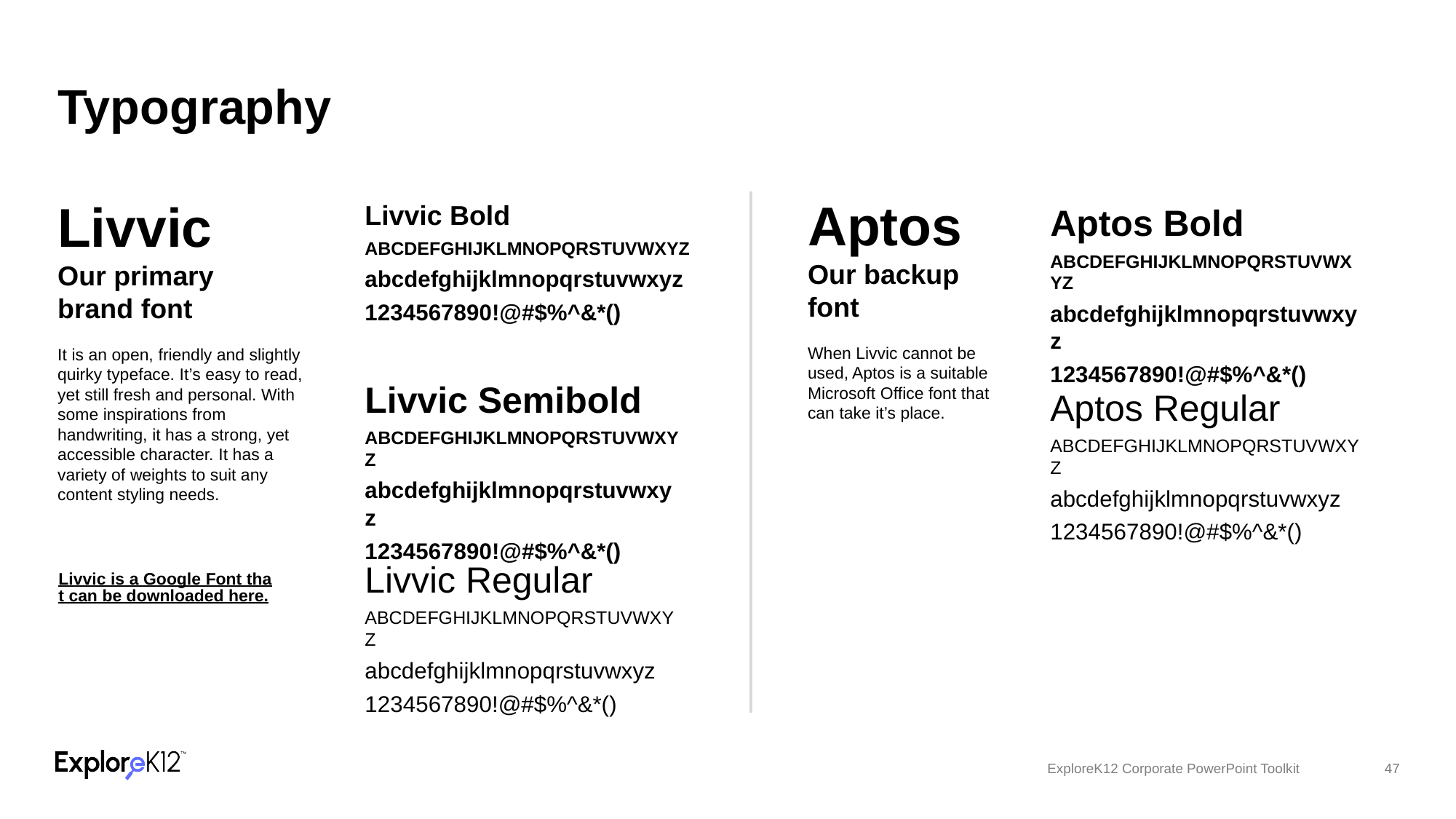

# Typography
Livvic Bold
ABCDEFGHIJKLMNOPQRSTUVWXYZ
abcdefghijklmnopqrstuvwxyz
1234567890!@#$%^&*()

Aptos
Our backup font

When Livvic cannot be used, Aptos is a suitable Microsoft Office font that can take it’s place.
Aptos Bold
ABCDEFGHIJKLMNOPQRSTUVWXYZ
abcdefghijklmnopqrstuvwxyz
1234567890!@#$%^&*()

Livvic
Our primary
brand font

It is an open, friendly and slightly quirky typeface. It’s easy to read, yet still fresh and personal. With some inspirations from handwriting, it has a strong, yet accessible character. It has a variety of weights to suit any content styling needs.
Livvic Semibold
ABCDEFGHIJKLMNOPQRSTUVWXYZ
abcdefghijklmnopqrstuvwxyz
1234567890!@#$%^&*()
Aptos Regular
ABCDEFGHIJKLMNOPQRSTUVWXYZ
abcdefghijklmnopqrstuvwxyz
1234567890!@#$%^&*()
Livvic Regular
ABCDEFGHIJKLMNOPQRSTUVWXYZ
abcdefghijklmnopqrstuvwxyz
1234567890!@#$%^&*()
Livvic is a Google Font that can be downloaded here.
ExploreK12 Corporate PowerPoint Toolkit
47